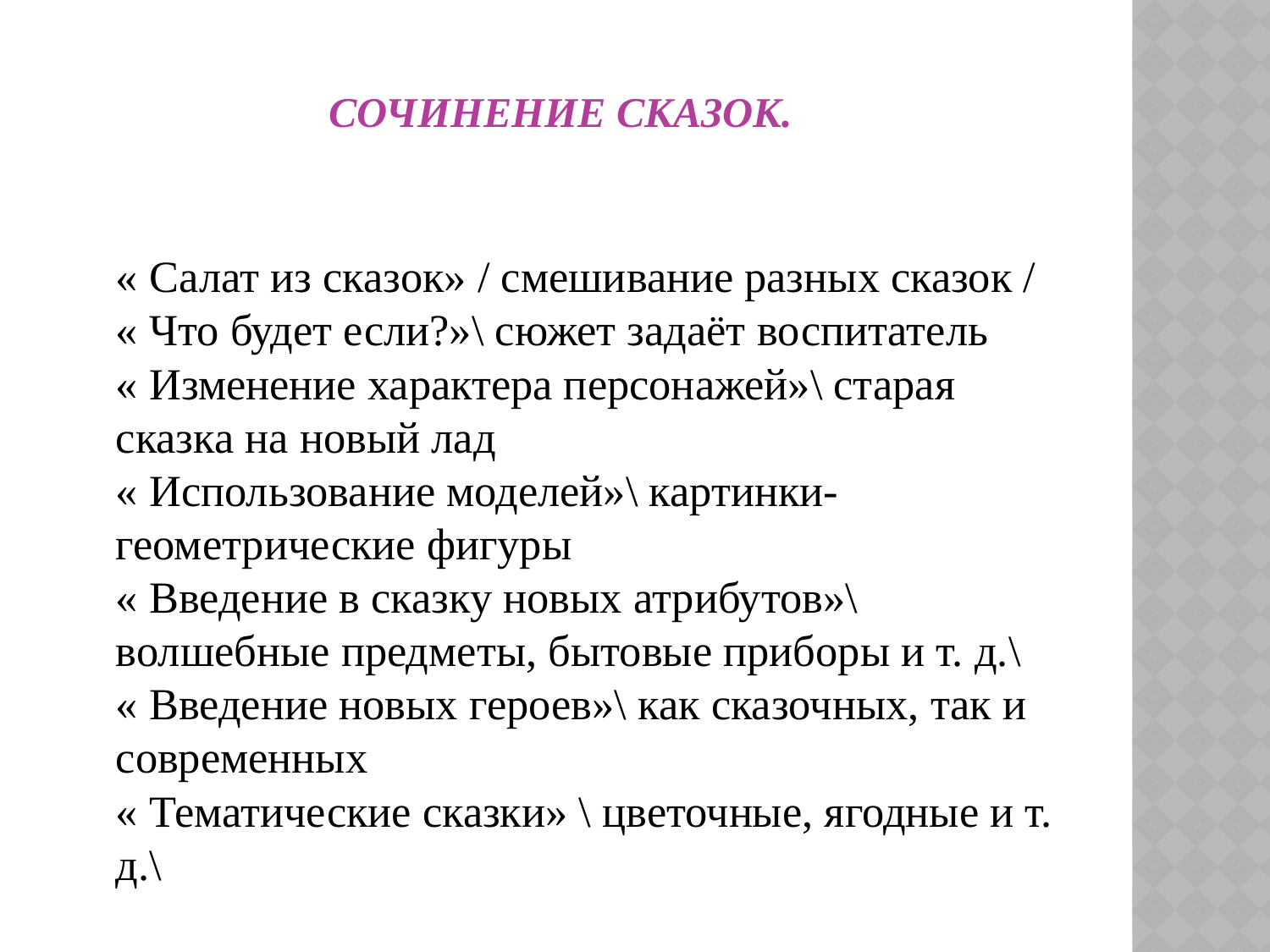

# Сочинение сказок.
« Салат из сказок» / смешивание разных сказок /
« Что будет если?»\ сюжет задаёт воспитатель 
« Изменение характера персонажей»\ старая сказка на новый лад 
« Использование моделей»\ картинки- геометрические фигуры 
« Введение в сказку новых атрибутов»\ волшебные предметы, бытовые приборы и т. д.\ 
« Введение новых героев»\ как сказочных, так и современных 
« Тематические сказки» \ цветочные, ягодные и т. д.\